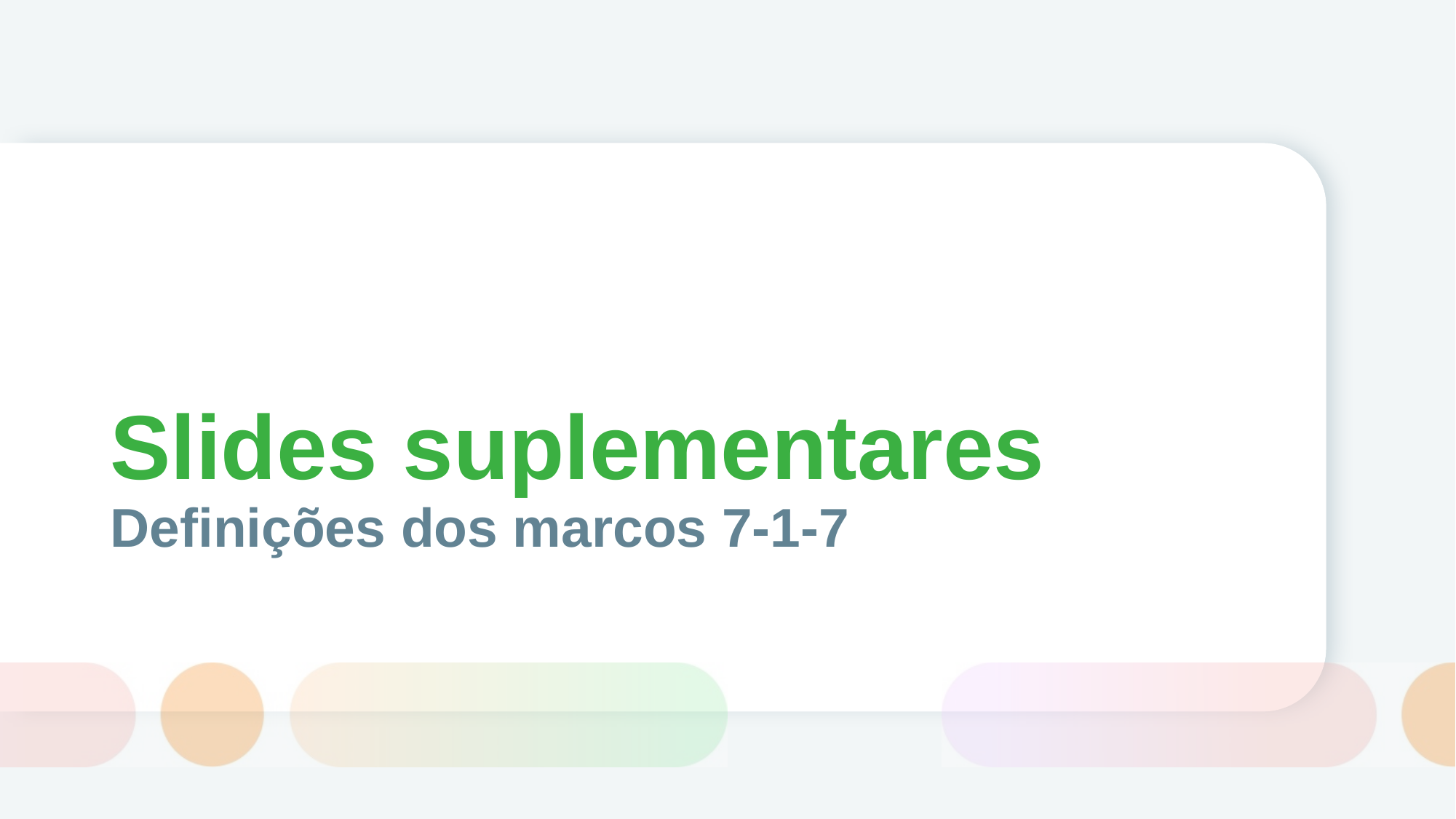

# Slides suplementares
Definições dos marcos 7-1-7